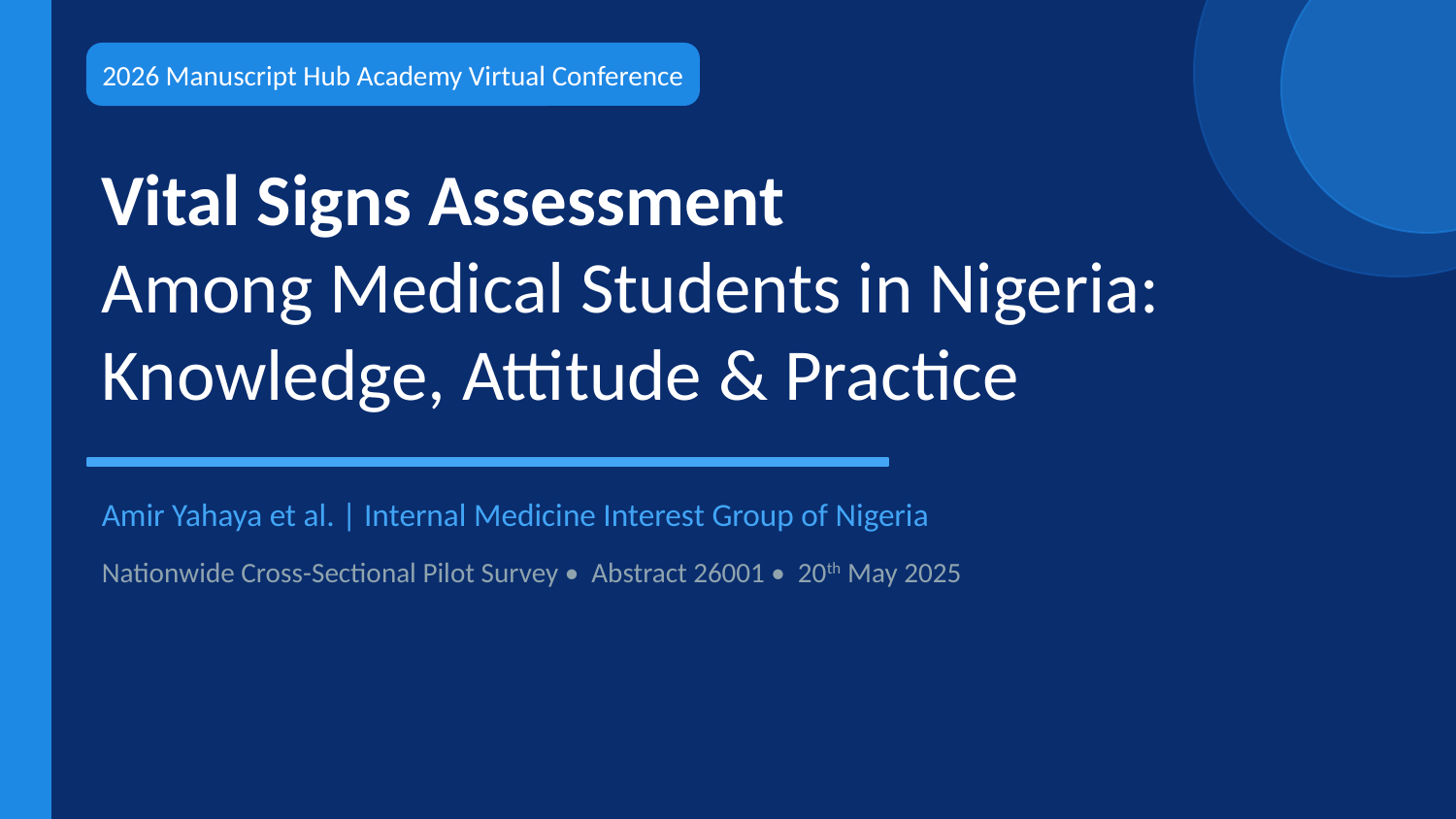

2026 Manuscript Hub Academy Virtual Conference
Vital Signs Assessment
Among Medical Students in Nigeria:
Knowledge, Attitude & Practice

Amir Yahaya et al. | Internal Medicine Interest Group of Nigeria
Nationwide Cross-Sectional Pilot Survey •  Abstract 26001 •  20th May 2025